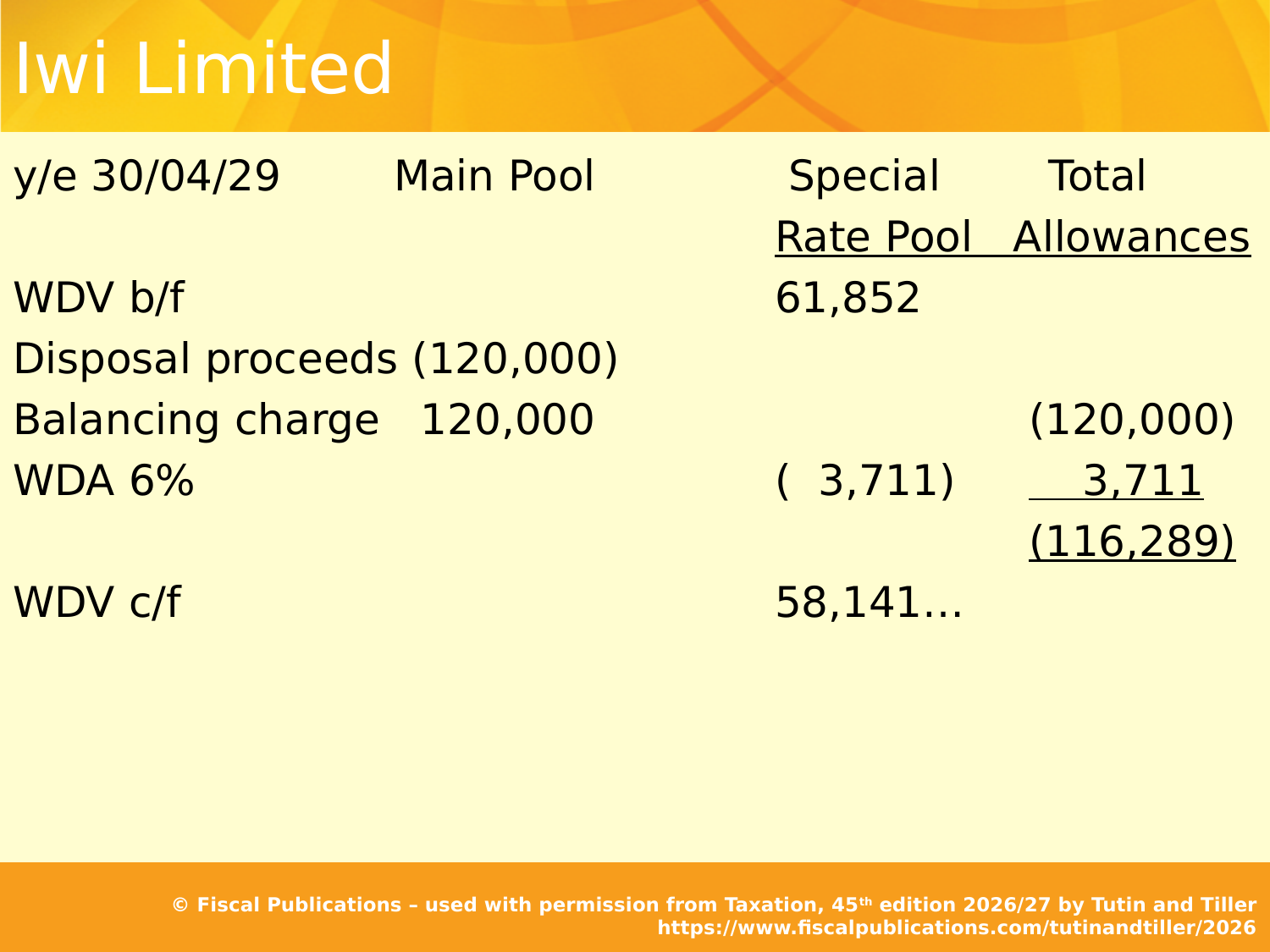

# Iwi Limited
y/e 30/04/29	Main Pool		 Special        Total
						Rate Pool   Allowances
WDV b/f		 		 	61,852
Disposal proceeds (120,000)
Balancing charge	  120,000				(120,000)
WDA 6%					(  3,711)	    3,711								(116,289)
WDV c/f				 	58,141…